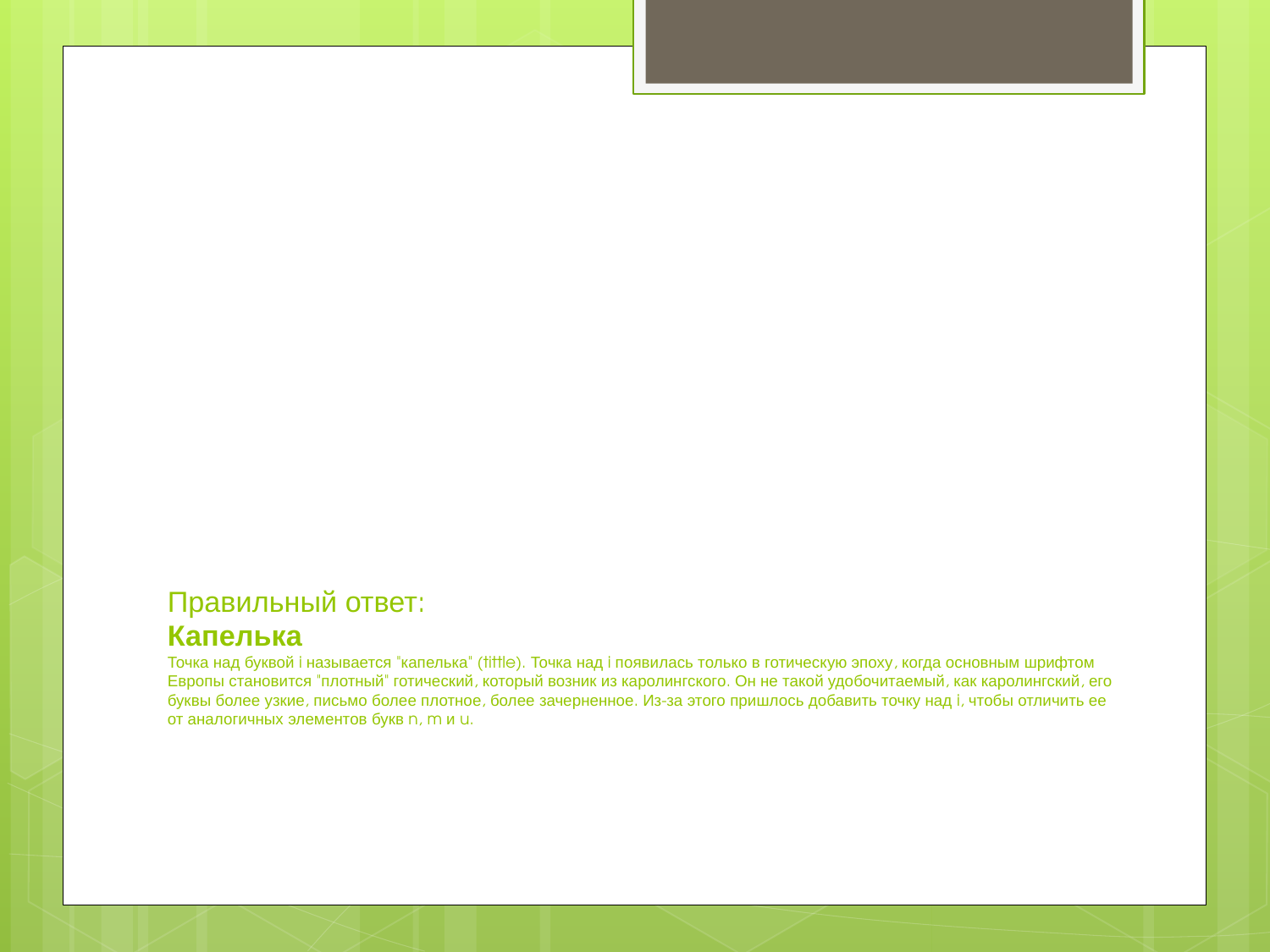

# Правильный ответ: Капелька Точка над буквой i называется "капелька" (tittle). Точка над i появилась только в готическую эпоху, когда основным шрифтом Европы становится "плотный" готический, который возник из каролингского. Он не такой удобочитаемый, как каролингский, его буквы более узкие, письмо более плотное, более зачерненное. Из-за этого пришлось добавить точку над i, чтобы отличить ее от аналогичных элементов букв n, m и u.